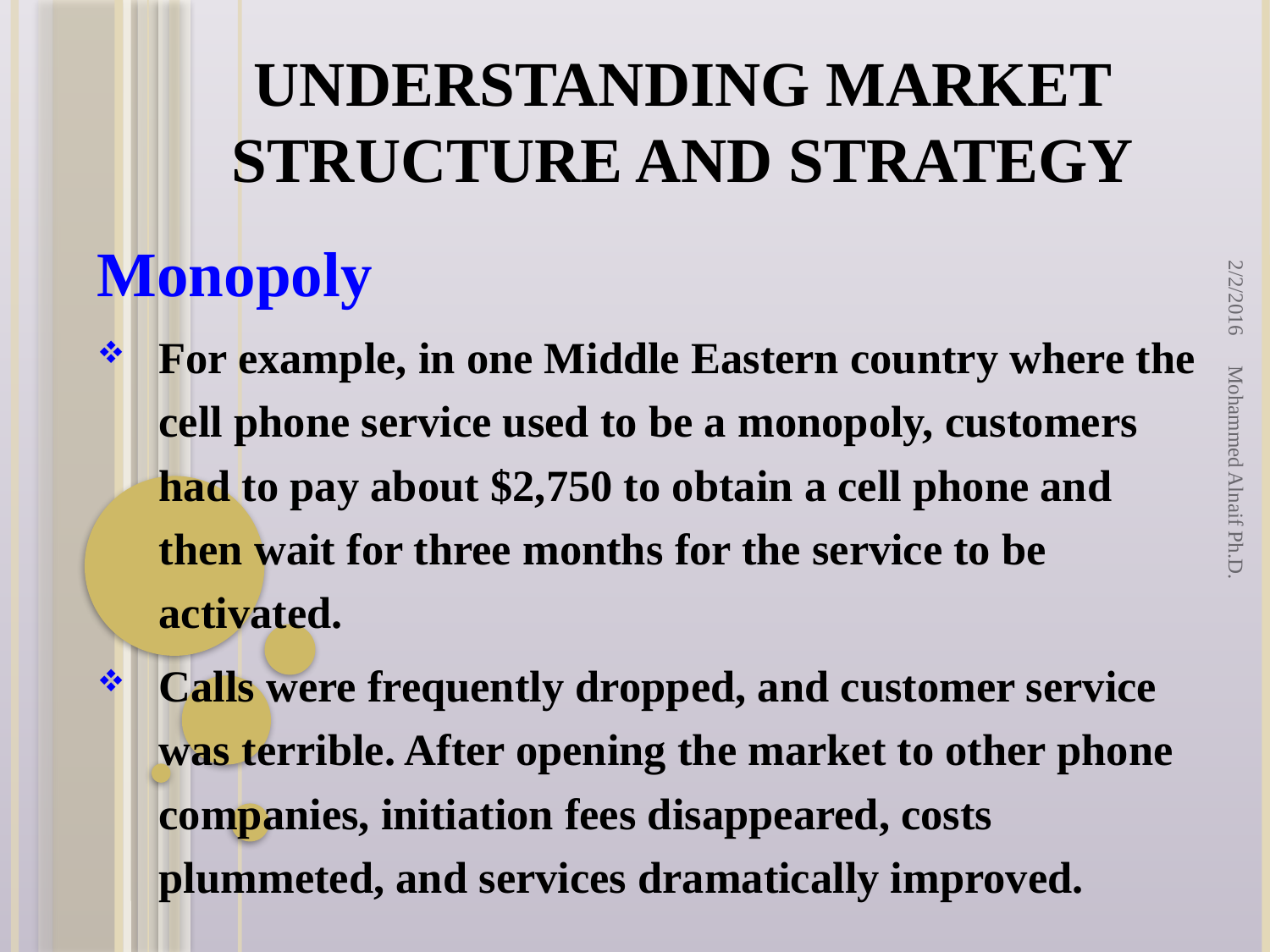

# Understanding Market Structure and Strategy
2/2/2016
Monopoly
For example, in one Middle Eastern country where the cell phone service used to be a monopoly, customers had to pay about $2,750 to obtain a cell phone and then wait for three months for the service to be activated.
Calls were frequently dropped, and customer service was terrible. After opening the market to other phone companies, initiation fees disappeared, costs plummeted, and services dramatically improved.
Mohammed Alnaif Ph.D.